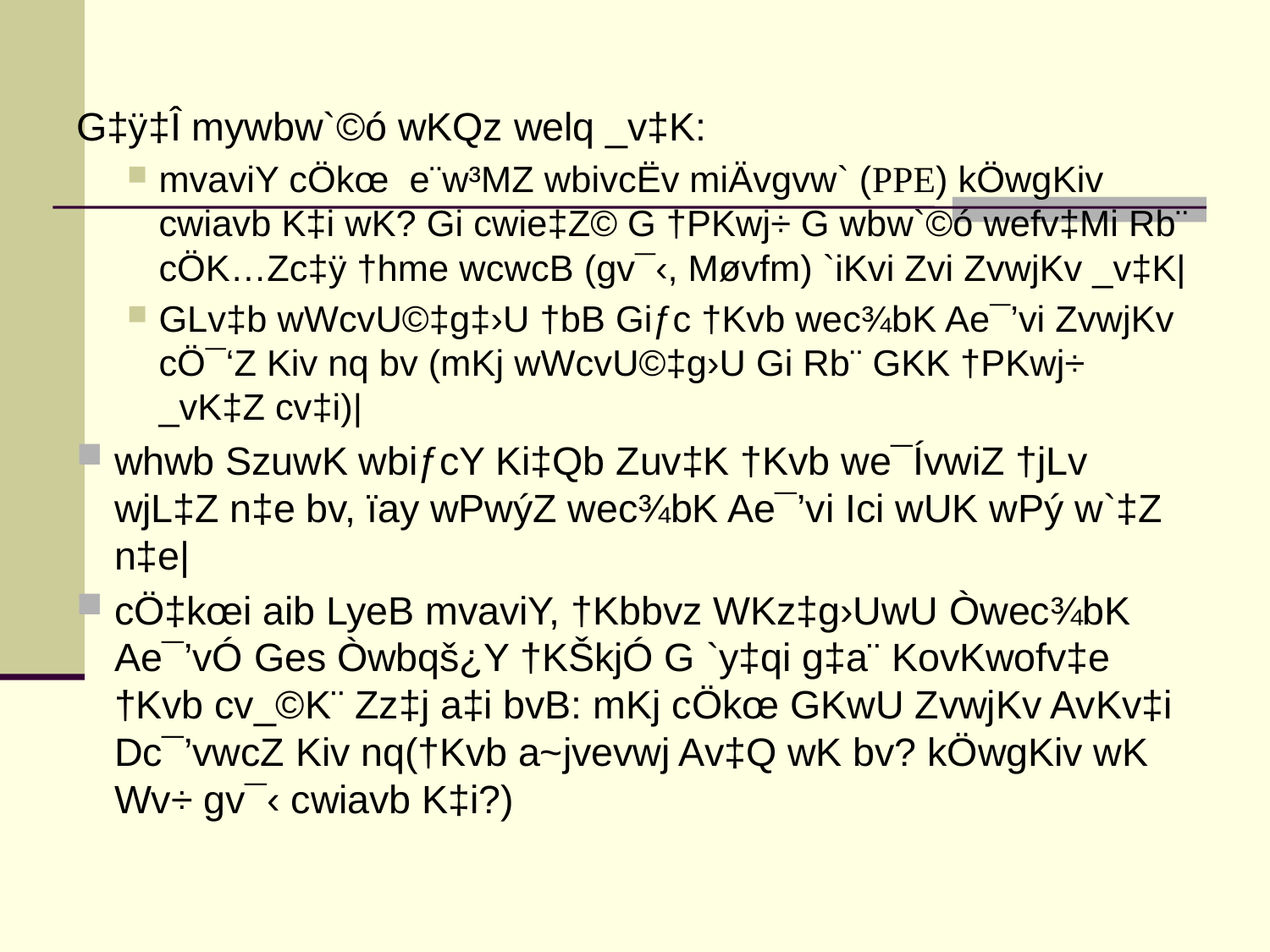

G‡ÿ‡Î mywbw`©ó wKQz welq _v‡K:
mvaviY cÖkœ  e¨w³MZ wbivcËv miÄvgvw` (PPE) kÖwgKiv cwiavb K‡i wK? Gi cwie‡Z© G †PKwj÷ G wbw`©ó wefv‡Mi Rb¨ cÖK…Zc‡ÿ †hme wcwcB (gv¯‹, Møvfm) `iKvi Zvi ZvwjKv _v‡K|
GLv‡b wWcvU©‡g‡›U †bB Giƒc †Kvb wec¾bK Ae¯’vi ZvwjKv cÖ¯‘Z Kiv nq bv (mKj wWcvU©‡g›U Gi Rb¨ GKK †PKwj÷ _vK‡Z cv‡i)|
whwb SzuwK wbiƒcY Ki‡Qb Zuv‡K †Kvb we¯ÍvwiZ †jLv wjL‡Z n‡e bv, ïay wPwýZ wec¾bK Ae¯’vi Ici wUK wPý w`‡Z n‡e|
cÖ‡kœi aib LyeB mvaviY, †Kbbvz WKz‡g›UwU Òwec¾bK Ae¯’vÓ Ges Òwbqš¿Y †KŠkjÓ G `y‡qi g‡a¨ KovKwofv‡e †Kvb cv_©K¨ Zz‡j a‡i bvB: mKj cÖkœ GKwU ZvwjKv AvKv‡i Dc¯’vwcZ Kiv nq(†Kvb a~jvevwj Av‡Q wK bv? kÖwgKiv wK Wv÷ gv¯‹ cwiavb K‡i?)